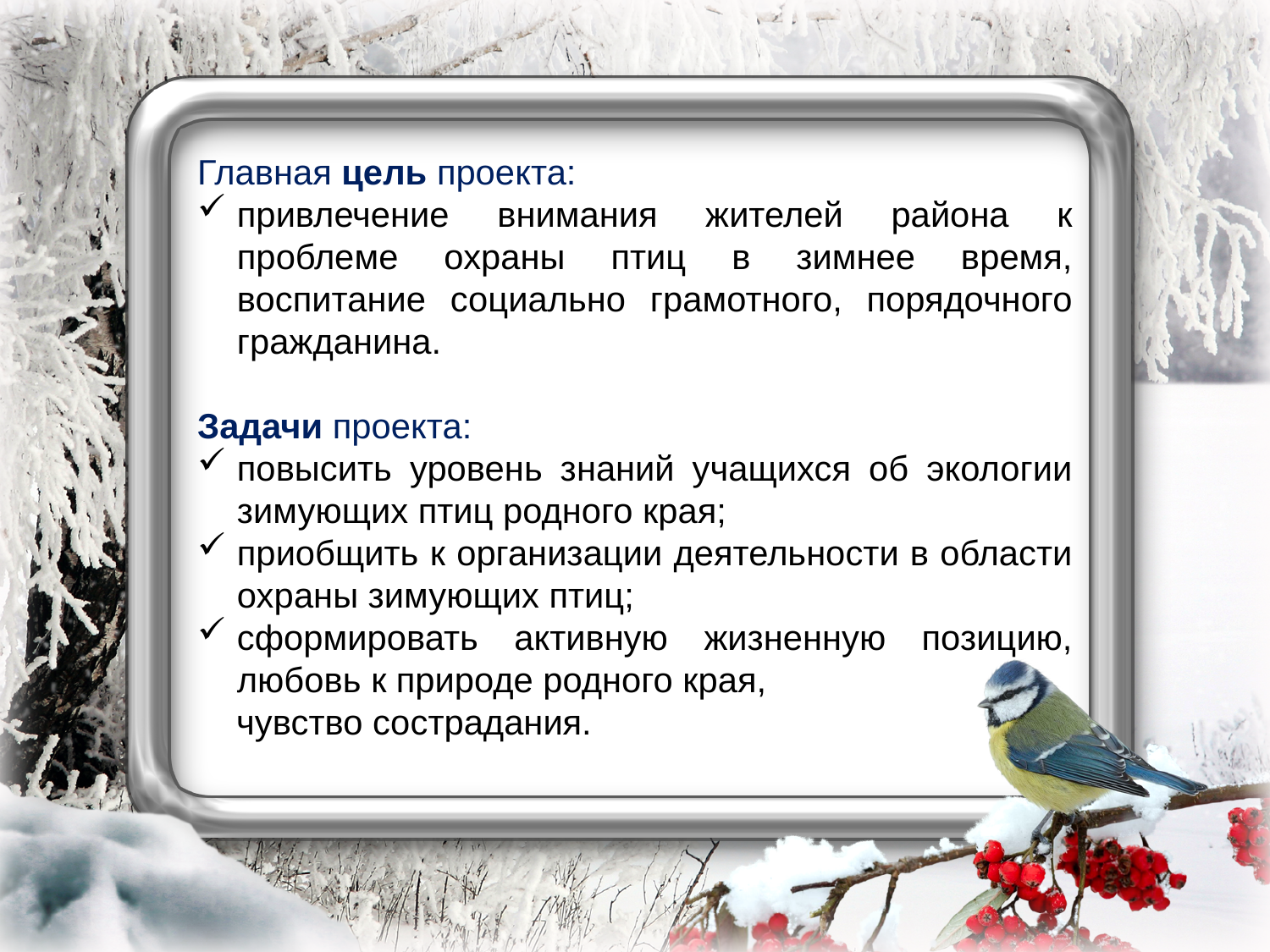

Главная цель проекта:
привлечение внимания жителей района к проблеме охраны птиц в зимнее время, воспитание социально грамотного, порядочного гражданина.

Задачи проекта:
повысить уровень знаний учащихся об экологии зимующих птиц родного края;
приобщить к организации деятельности в области охраны зимующих птиц;
сформировать активную жизненную позицию, любовь к природе родного края,
    чувство сострадания.